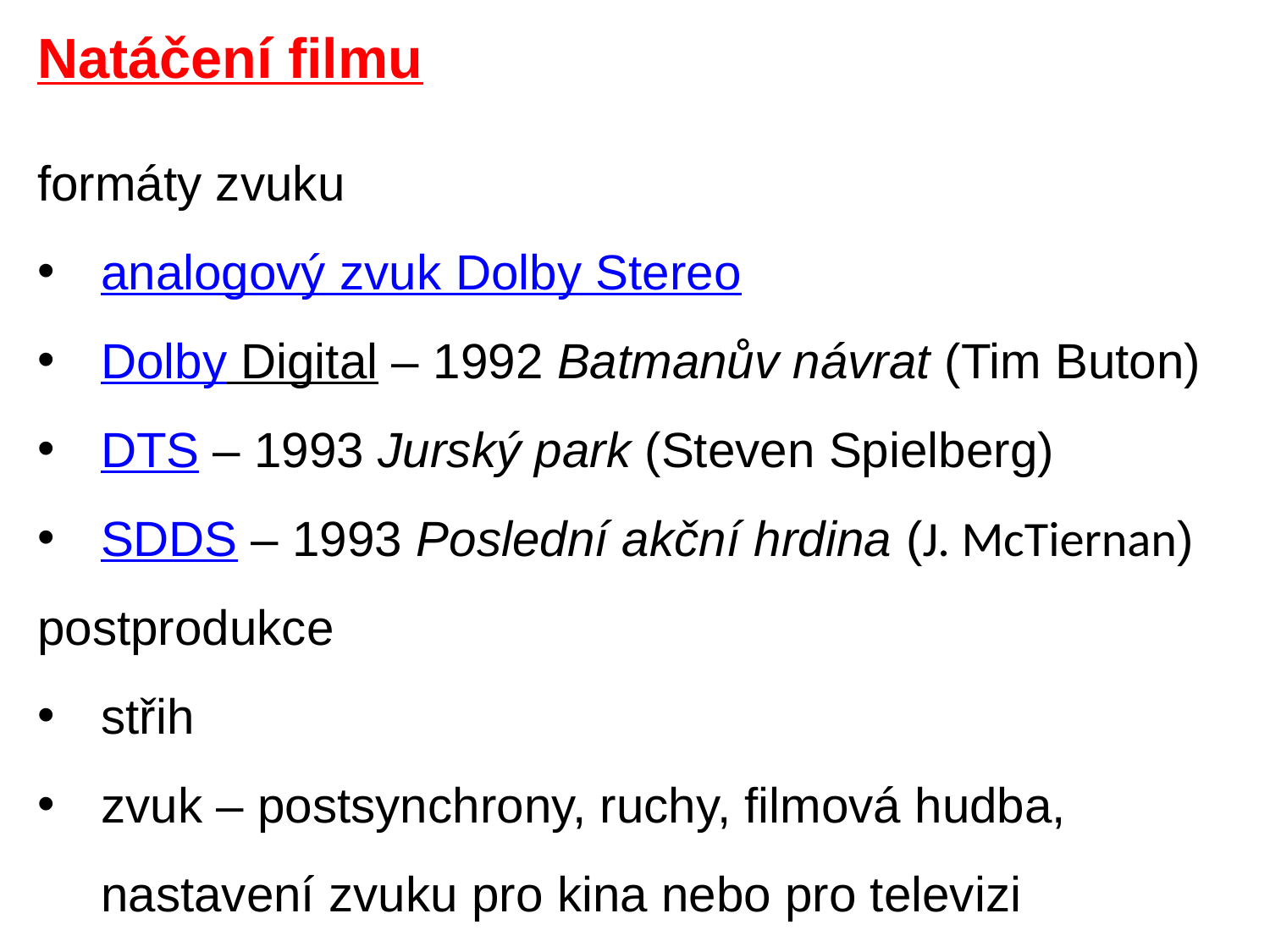

Natáčení filmu
formáty zvuku
analogový zvuk Dolby Stereo
Dolby Digital – 1992 Batmanův návrat (Tim Buton)
DTS – 1993 Jurský park (Steven Spielberg)
SDDS – 1993 Poslední akční hrdina (J. McTiernan)
postprodukce
střih
zvuk – postsynchrony, ruchy, filmová hudba, nastavení zvuku pro kina nebo pro televizi